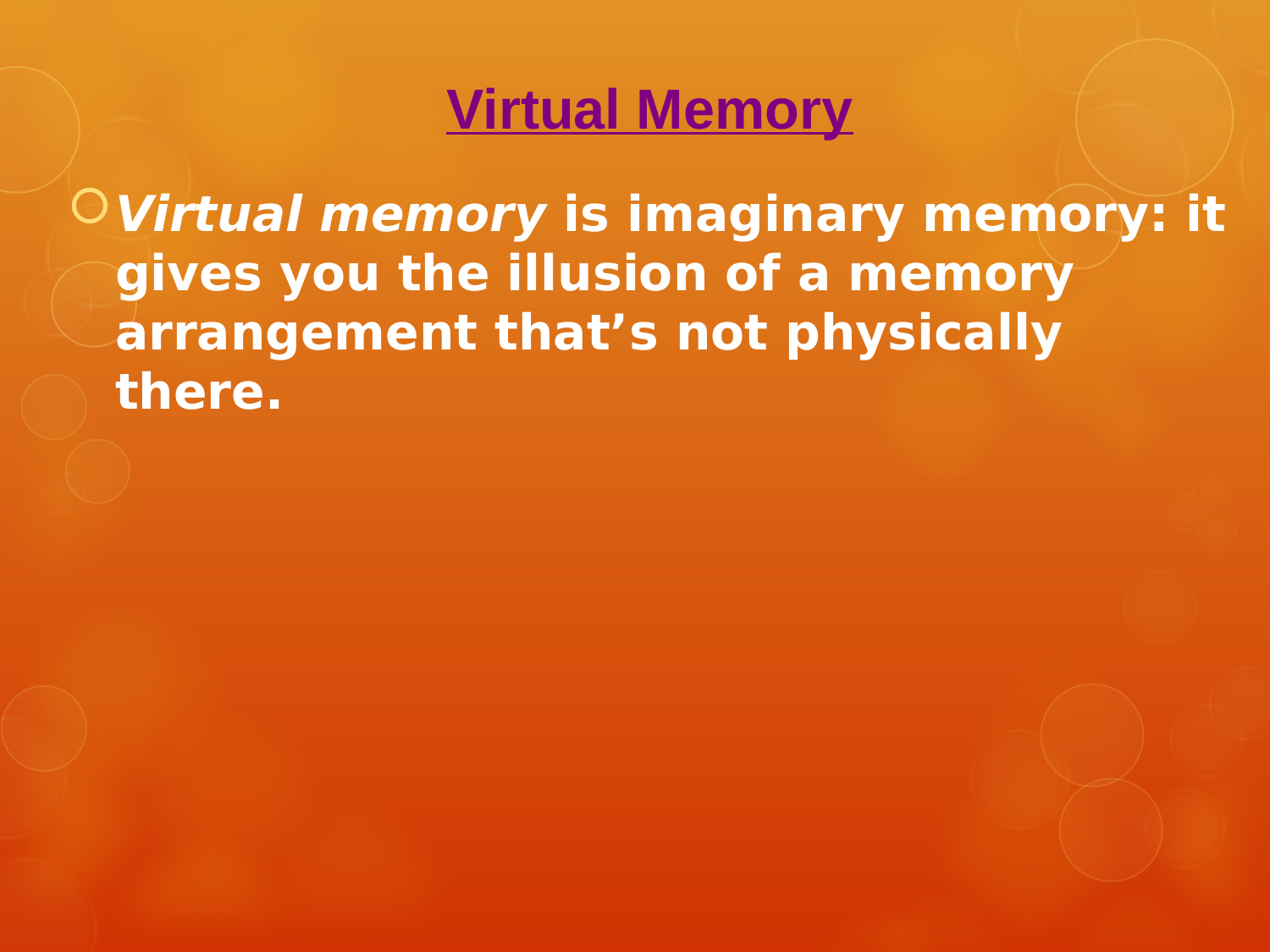

Virtual Memory
Virtual memory is imaginary memory: it gives you the illusion of a memory arrangement that’s not physically there.